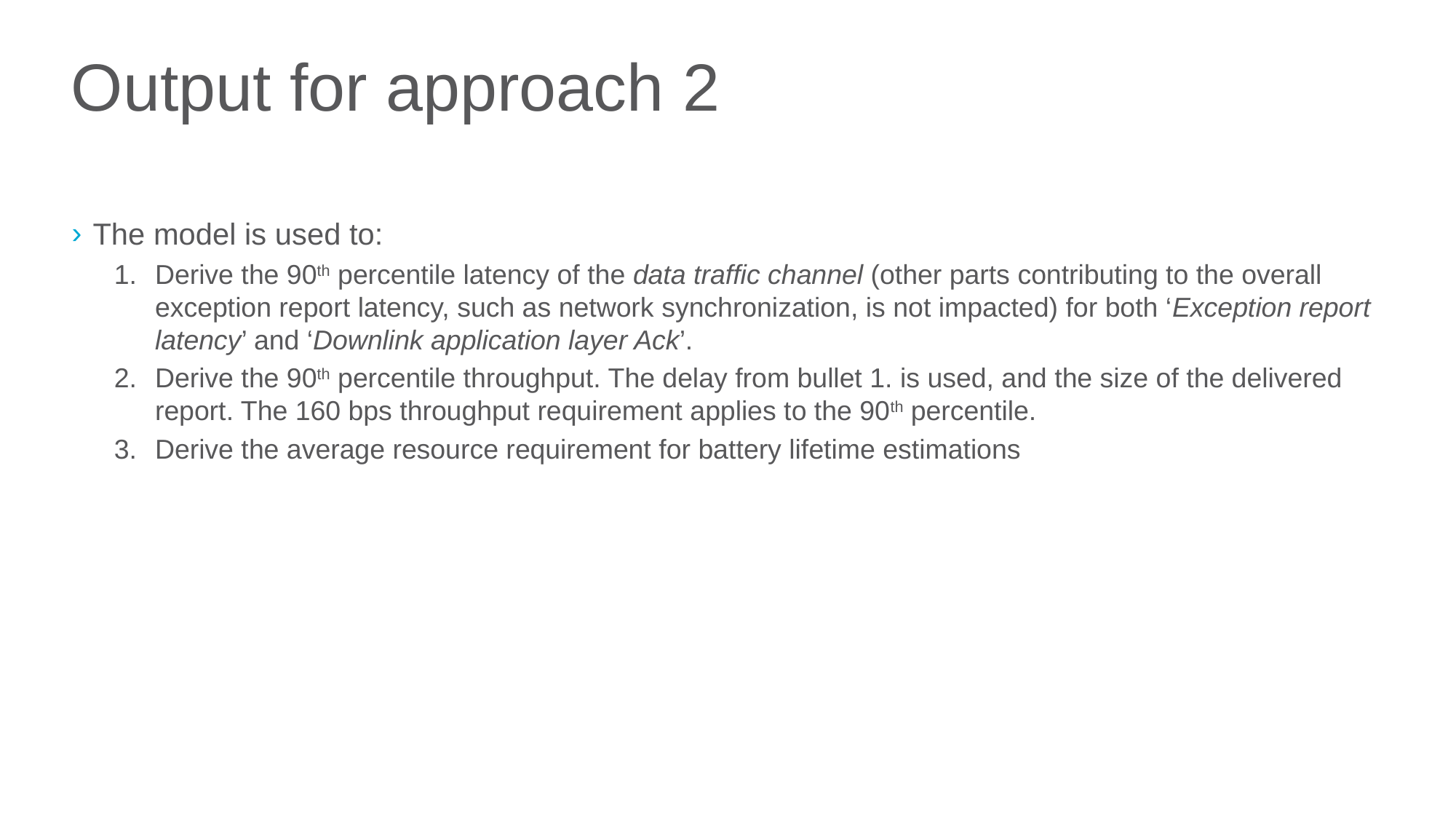

# Output for approach 2
The model is used to:
Derive the 90th percentile latency of the data traffic channel (other parts contributing to the overall exception report latency, such as network synchronization, is not impacted) for both ‘Exception report latency’ and ‘Downlink application layer Ack’.
Derive the 90th percentile throughput. The delay from bullet 1. is used, and the size of the delivered report. The 160 bps throughput requirement applies to the 90th percentile.
Derive the average resource requirement for battery lifetime estimations